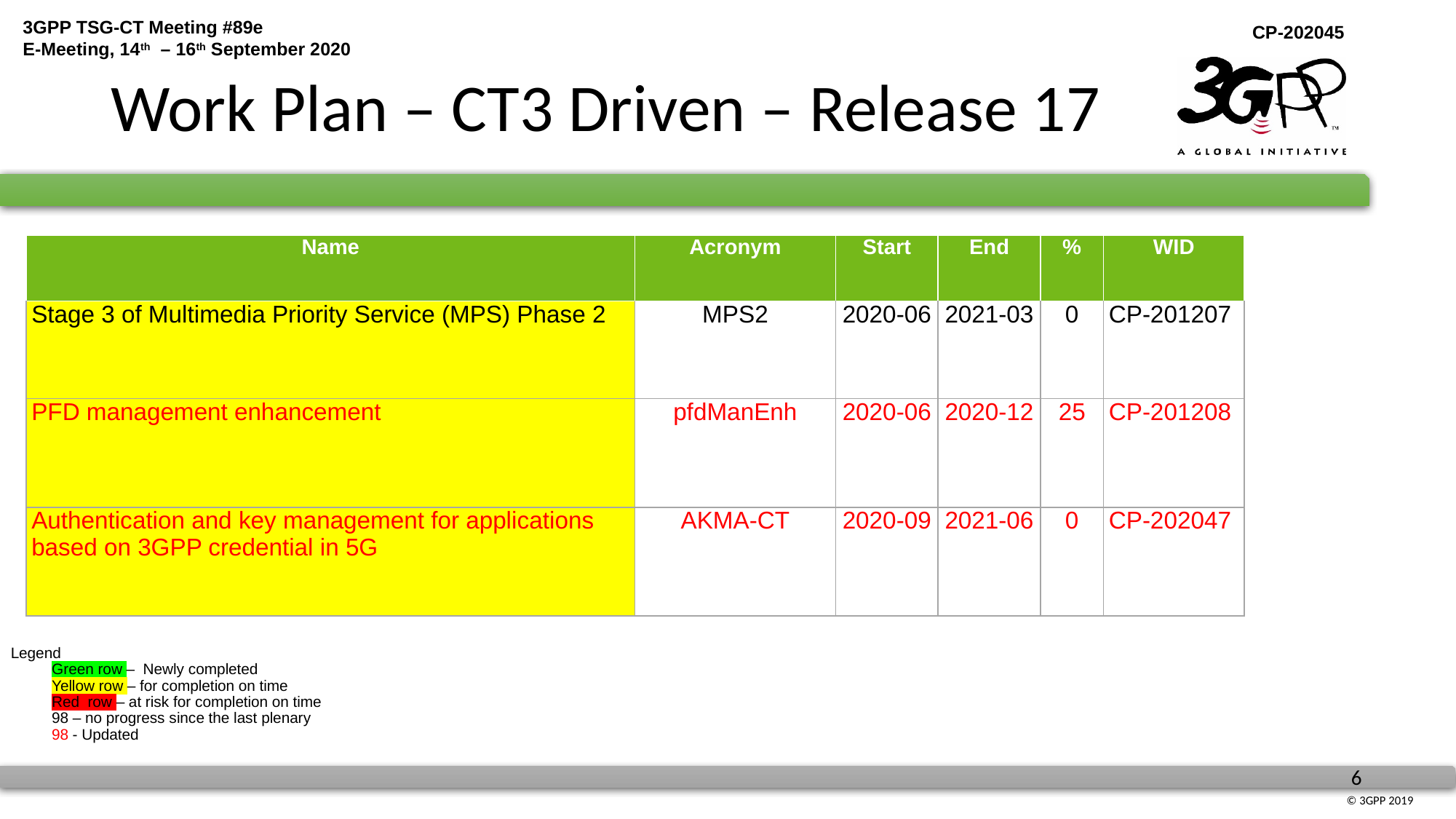

# Work Plan – CT3 Driven – Release 17
| Name | Acronym | Start | End | % | WID |
| --- | --- | --- | --- | --- | --- |
| Stage 3 of Multimedia Priority Service (MPS) Phase 2 | MPS2 | 2020-06 | 2021-03 | 0 | CP-201207 |
| PFD management enhancement | pfdManEnh | 2020-06 | 2020-12 | 25 | CP-201208 |
| Authentication and key management for applications based on 3GPP credential in 5G | AKMA-CT | 2020-09 | 2021-06 | 0 | CP-202047 |
Legend
Green row –  Newly completed
	Yellow row – for completion on time
Red  row – at risk for completion on time
	98 – no progress since the last plenary
	98 - Updated